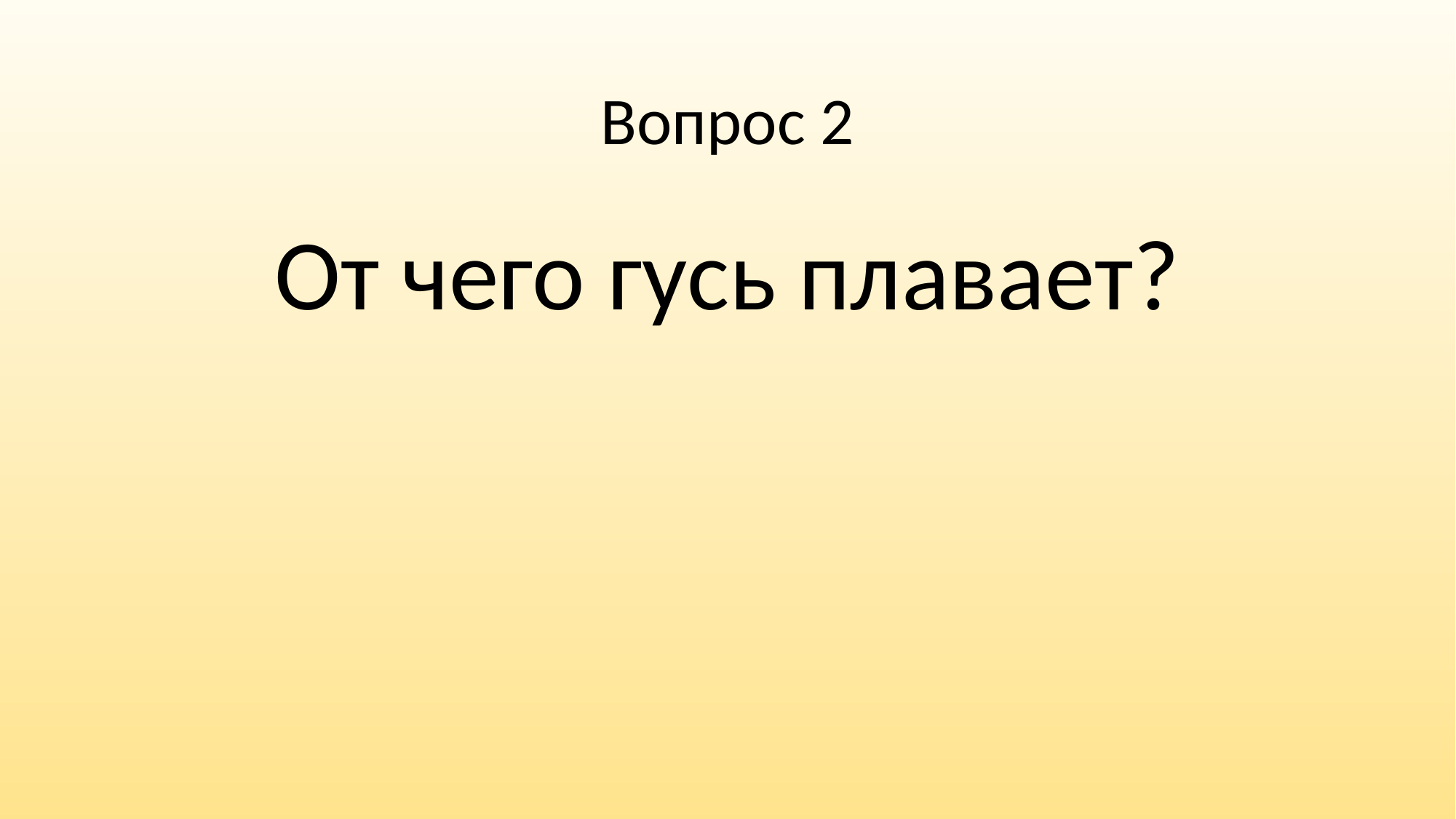

# Вопрос 2
От чего гусь плавает?